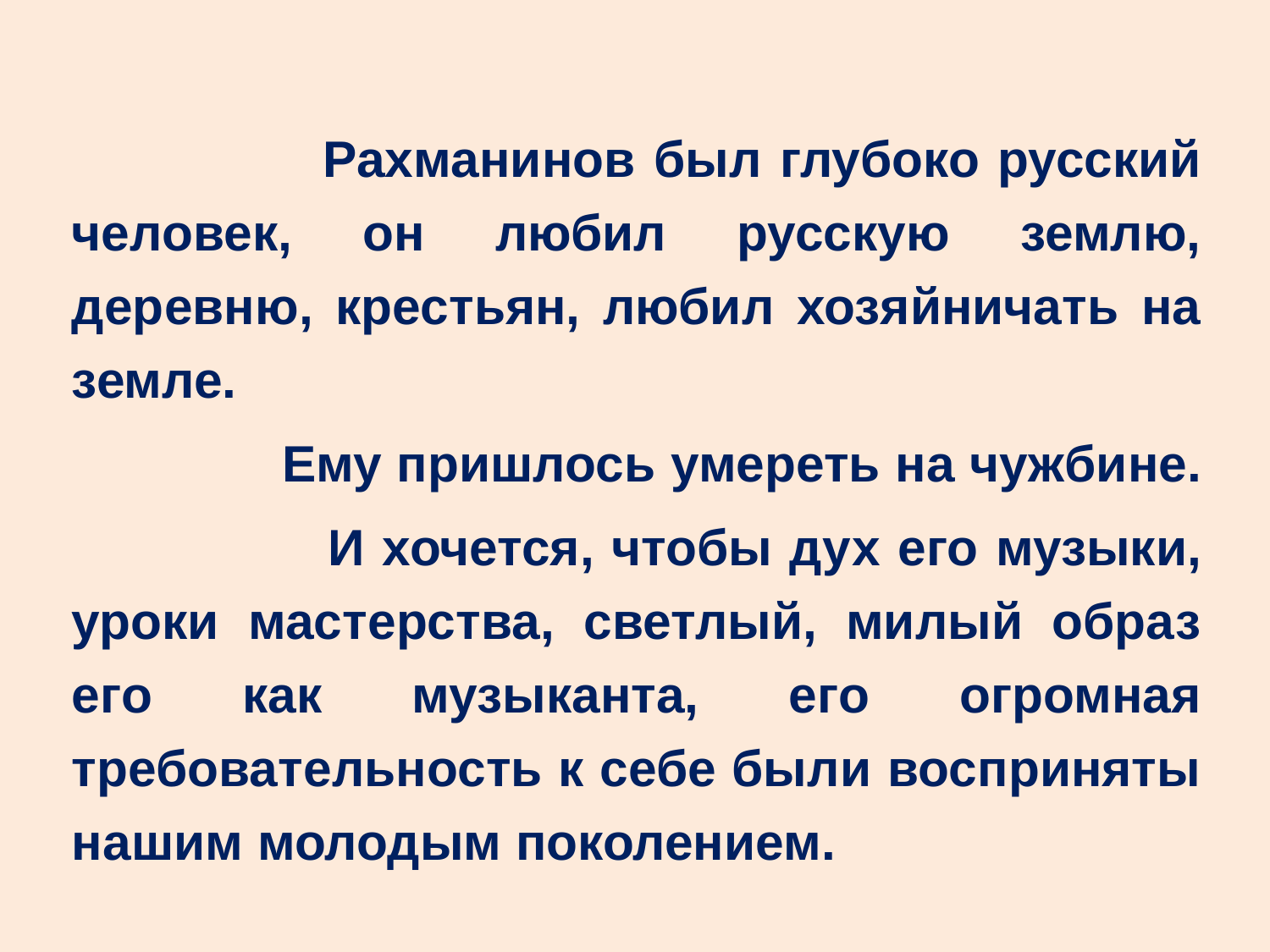

Рахманинов был глубоко русский человек, он любил русскую землю, деревню, крестьян, любил хозяйничать на земле.
                 Ему пришлось умереть на чужбине.
                 И хочется, чтобы дух его музыки, уроки мастерства, светлый, милый образ его как музыканта, его огромная требовательность к себе были восприняты нашим молодым поколением.